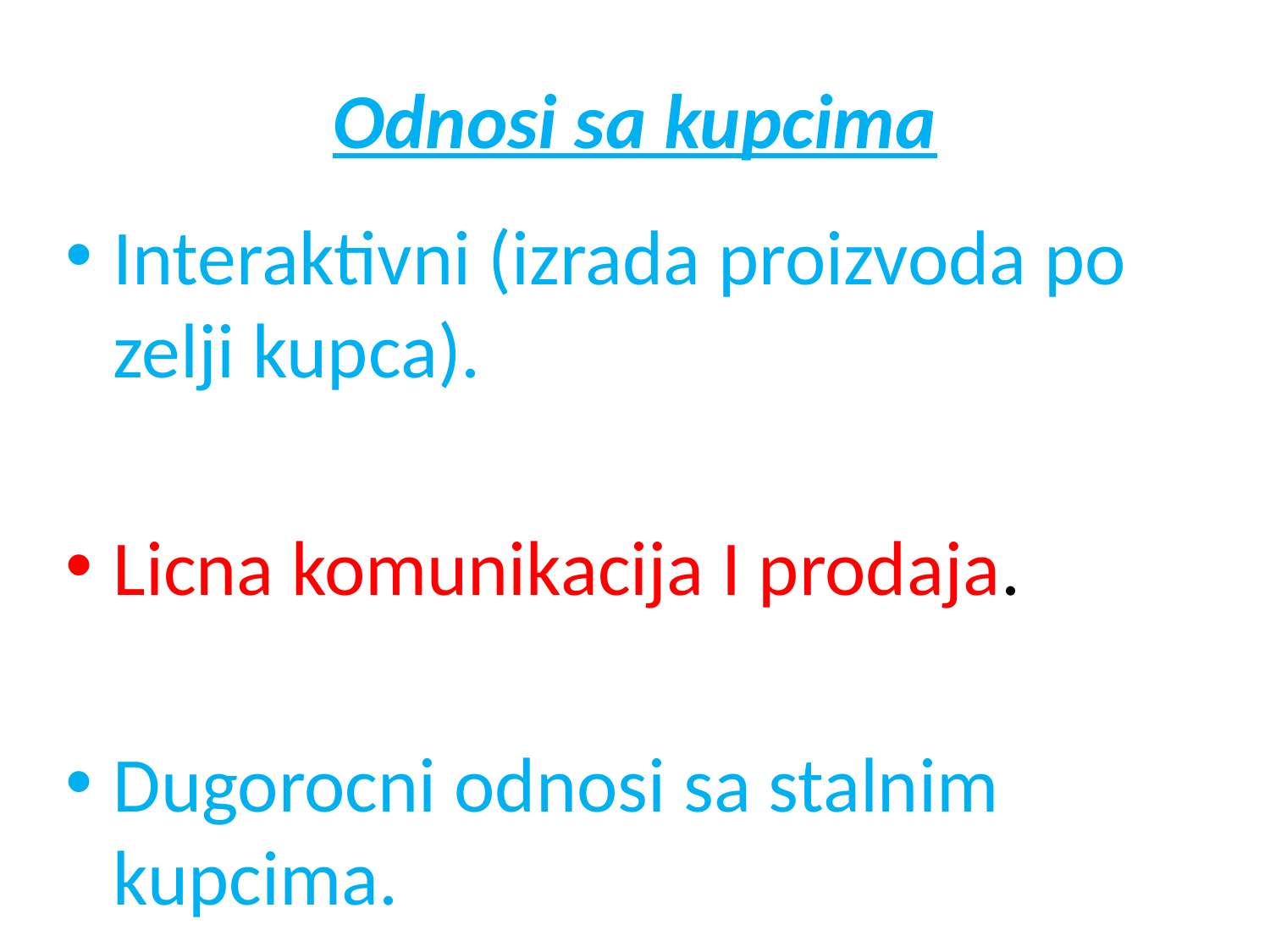

# Odnosi sa kupcima
Interaktivni (izrada proizvoda po zelji kupca).

Licna komunikacija I prodaja.

Dugorocni odnosi sa stalnim kupcima.